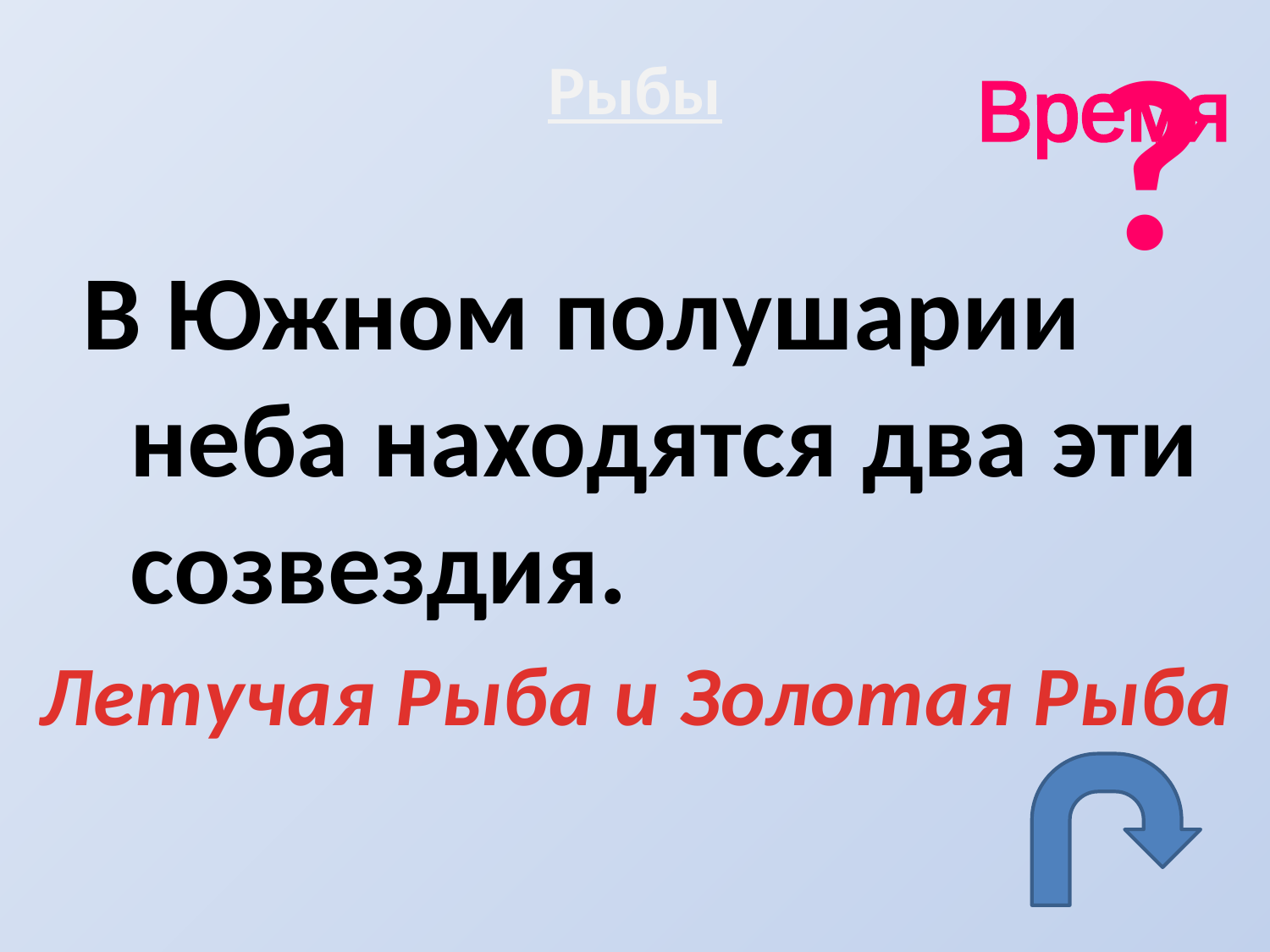

?
# Рыбы
Время
В Южном полушарии неба находятся два эти созвездия.

Летучая Рыба и Золотая Рыба